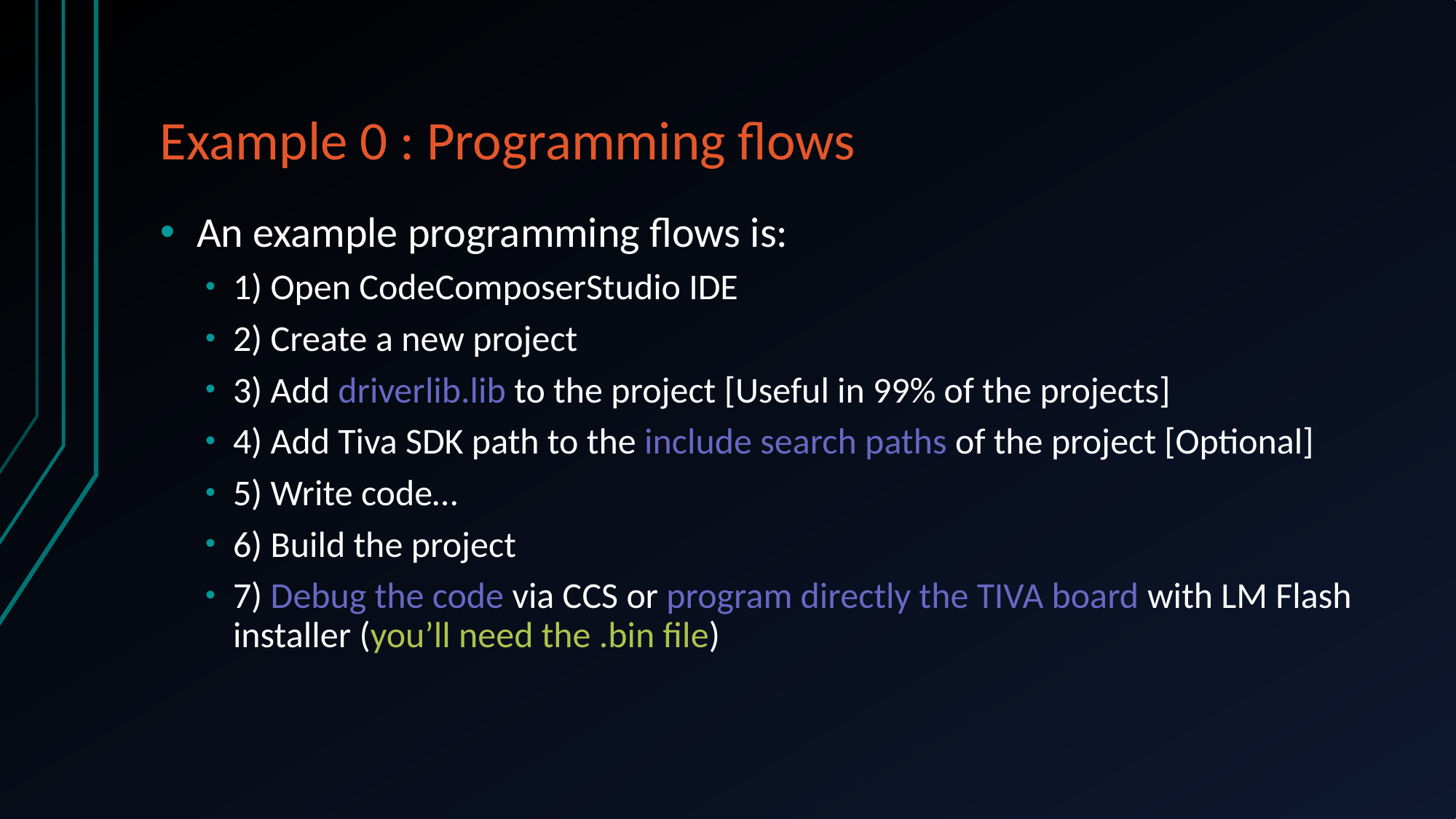

# Example 0 : Programming flows
An example programming flows is:
1) Open CodeComposerStudio IDE
2) Create a new project
3) Add driverlib.lib to the project [Useful in 99% of the projects]
4) Add Tiva SDK path to the include search paths of the project [Optional]
5) Write code…
6) Build the project
7) Debug the code via CCS or program directly the TIVA board with LM Flash installer (you’ll need the .bin file)